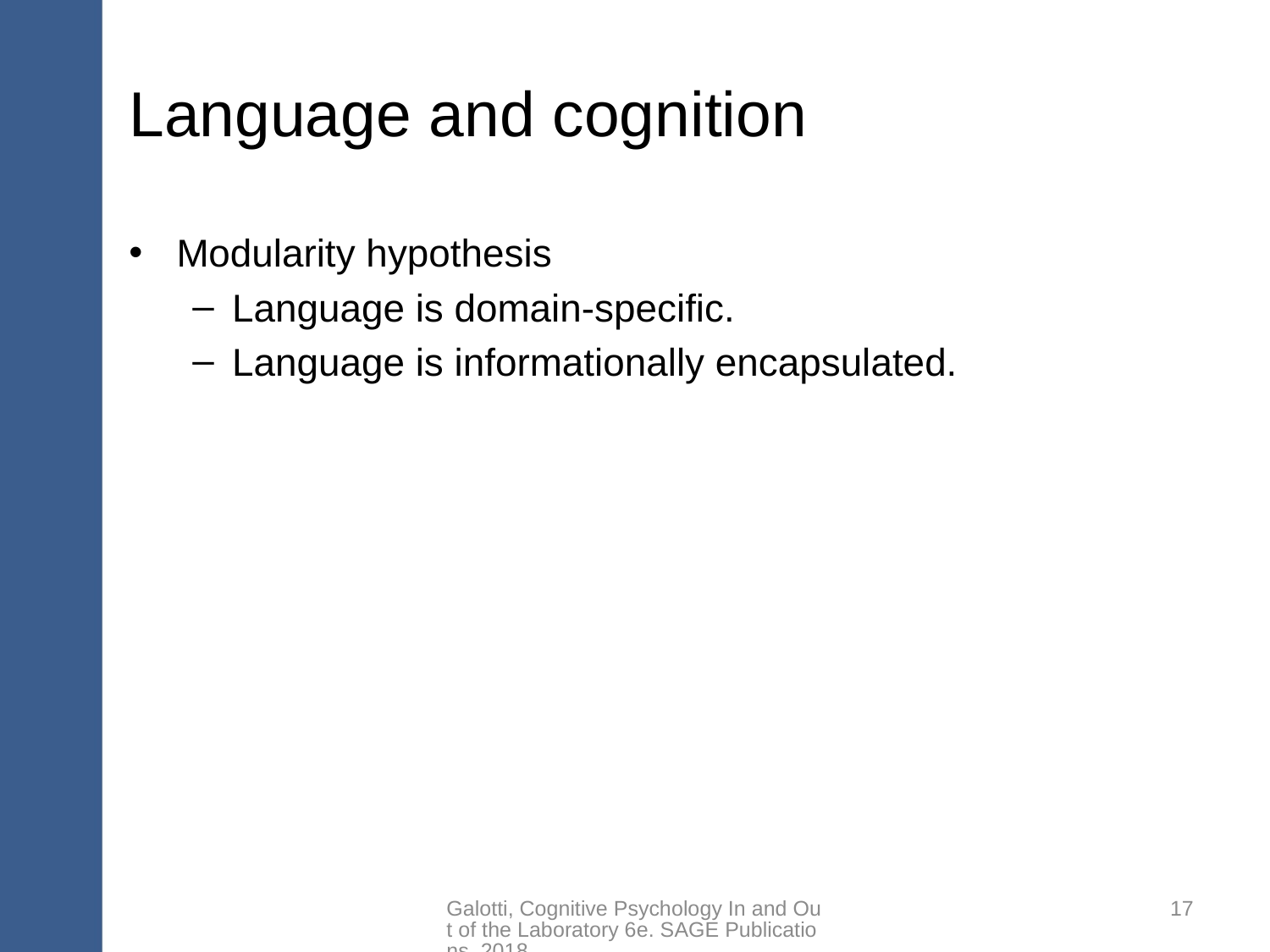

# Language and cognition
Modularity hypothesis
Language is domain-specific.
Language is informationally encapsulated.
Galotti, Cognitive Psychology In and Out of the Laboratory 6e. SAGE Publications, 2018.
17